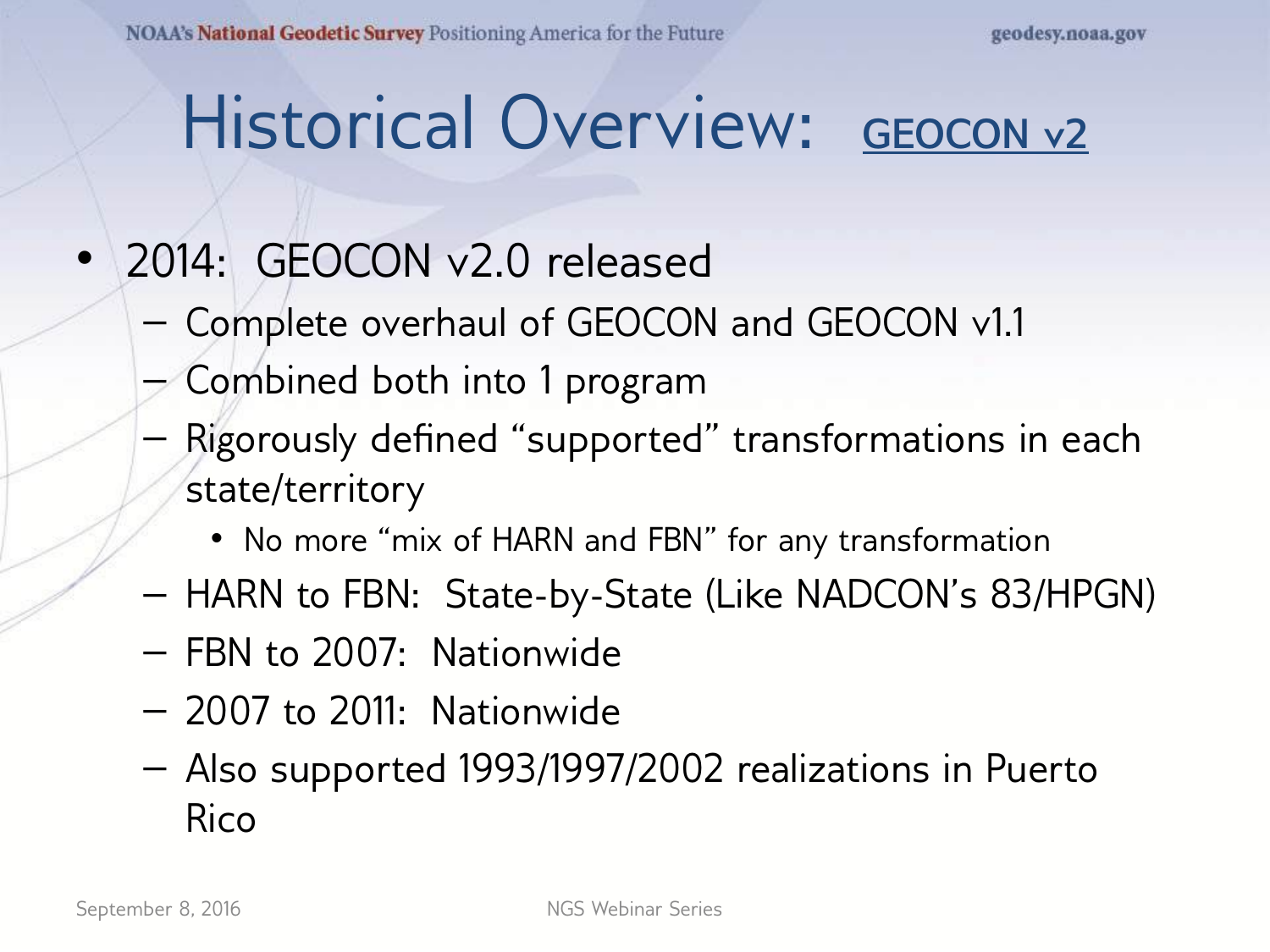

# Historical Overview:  GEOCON v2
2014:  GEOCON v2.0 released
Complete overhaul of GEOCON and GEOCON v1.1
Combined both into 1 program
Rigorously defined “supported” transformations in each state/territory
No more “mix of HARN and FBN” for any transformation
HARN to FBN:  State-by-State (Like NADCON’s 83/HPGN)
FBN to 2007:  Nationwide
2007 to 2011:  Nationwide
Also supported 1993/1997/2002 realizations in Puerto Rico
September 8, 2016
NGS Webinar Series